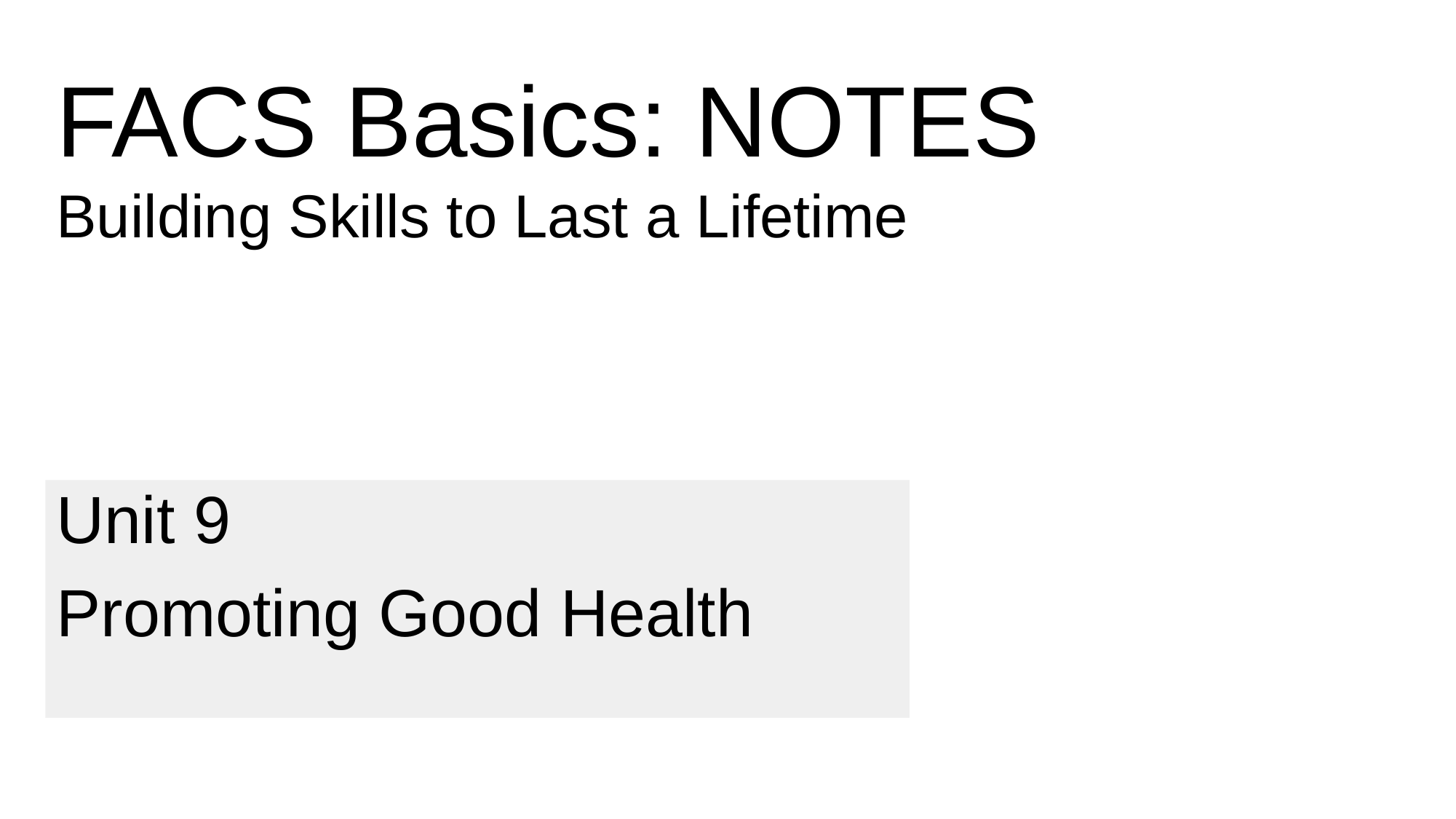

FACS Basics: NOTES
Building Skills to Last a Lifetime
Unit 9
Promoting Good Health